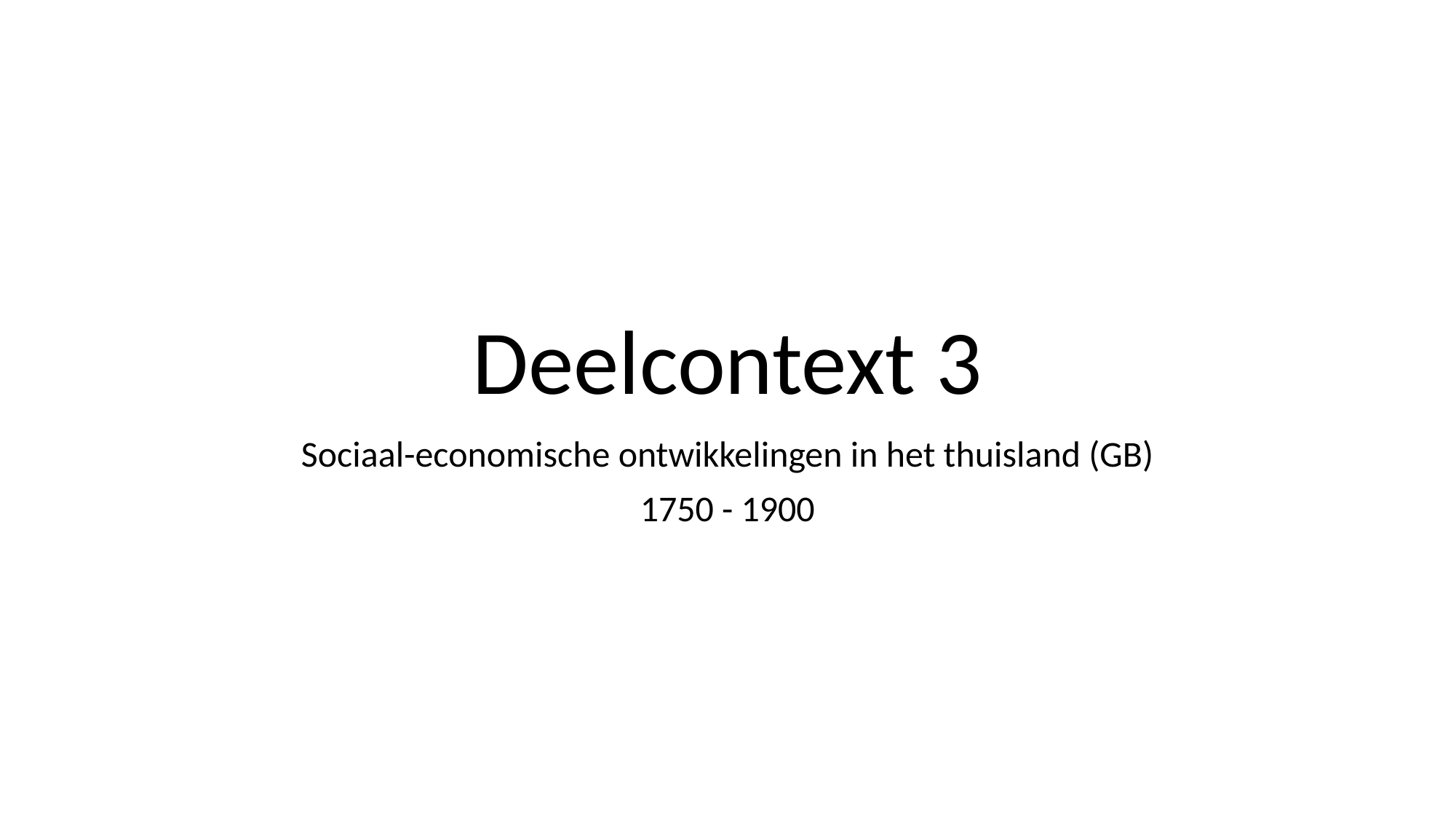

# Deelcontext 3
Sociaal-economische ontwikkelingen in het thuisland (GB)
1750 - 1900